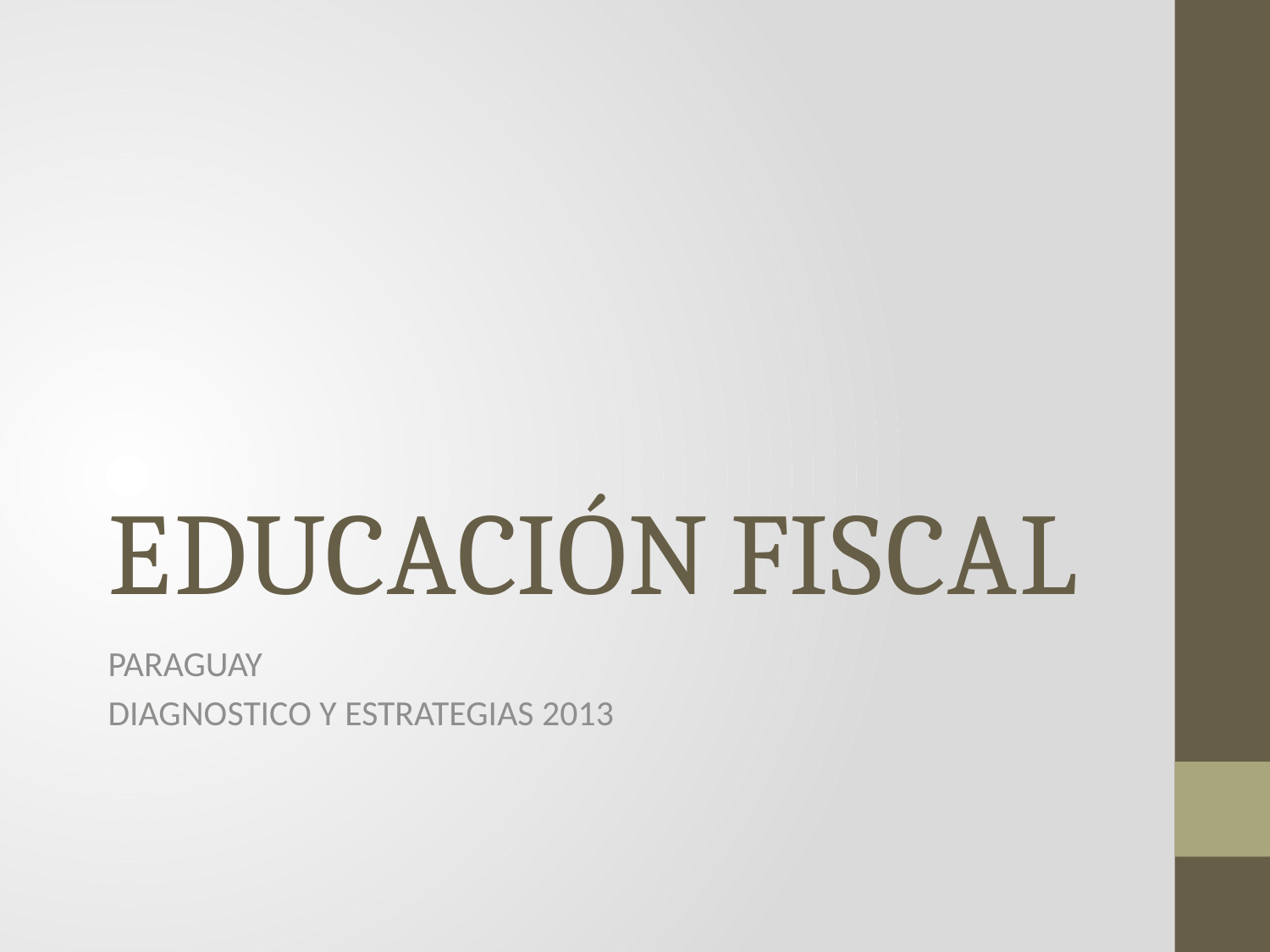

# EDUCACIÓN FISCAL
PARAGUAY
DIAGNOSTICO Y ESTRATEGIAS 2013